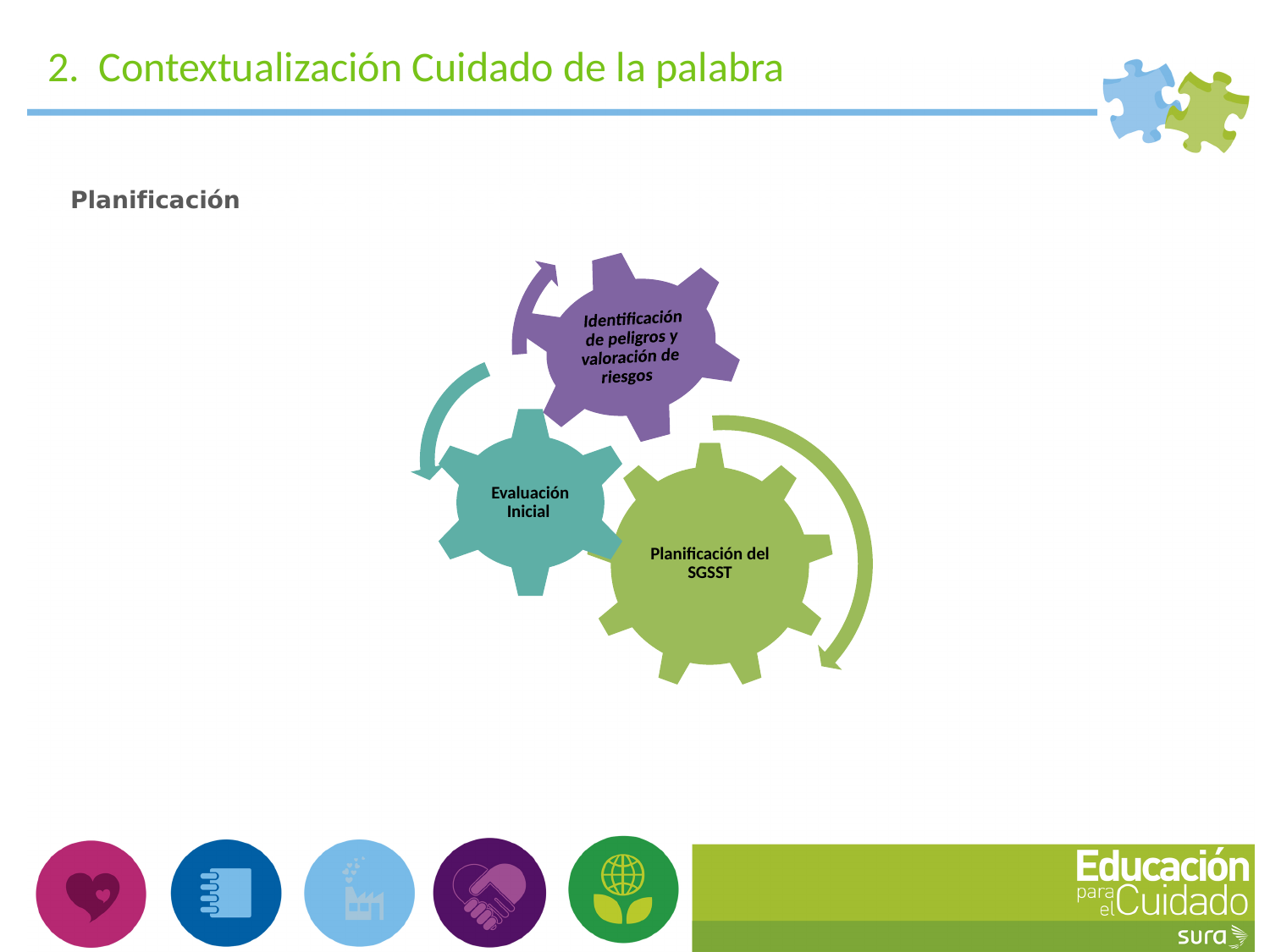

2.  Contextualización Cuidado de la palabra
 2.  Contextualización Cuidado de la palabra
Planificación
Planificación del SGSST
Evaluación Inicial
Identificación de peligros y valoración de riesgos